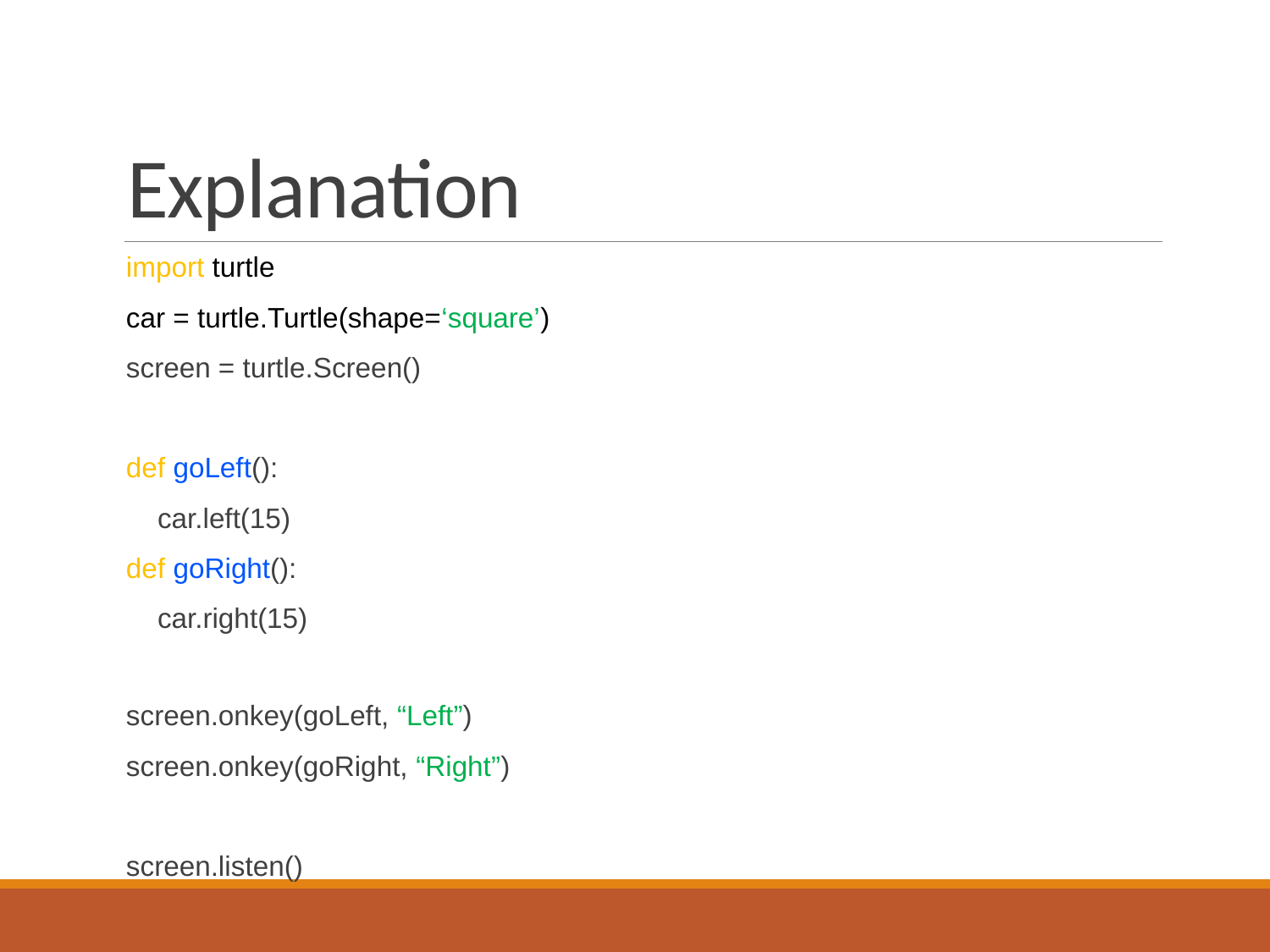

# Explanation
import turtle
car = turtle.Turtle(shape=‘square’)
screen = turtle.Screen()

def goLeft():
    car.left(15)
def goRight():
    car.right(15)

screen.onkey(goLeft, “Left”)
screen.onkey(goRight, “Right”)

screen.listen()